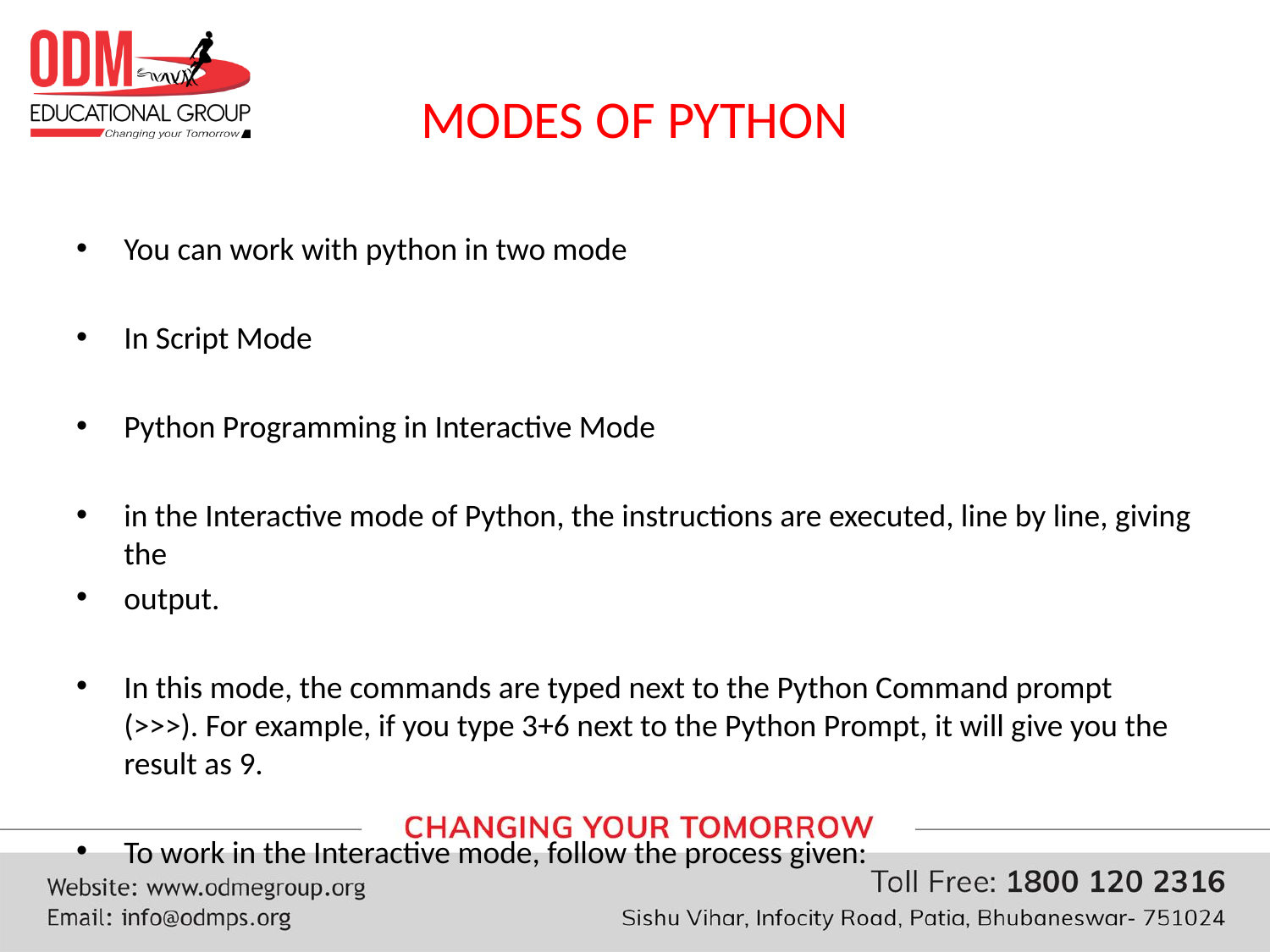

# MODES OF PYTHON
You can work with python in two mode

In Script Mode

Python Programming in Interactive Mode

in the Interactive mode of Python, the instructions are executed, line by line, giving the
output.

In this mode, the commands are typed next to the Python Command prompt (>>>). For example, if you type 3+6 next to the Python Prompt, it will give you the result as 9.

To work in the Interactive mode, follow the process given: